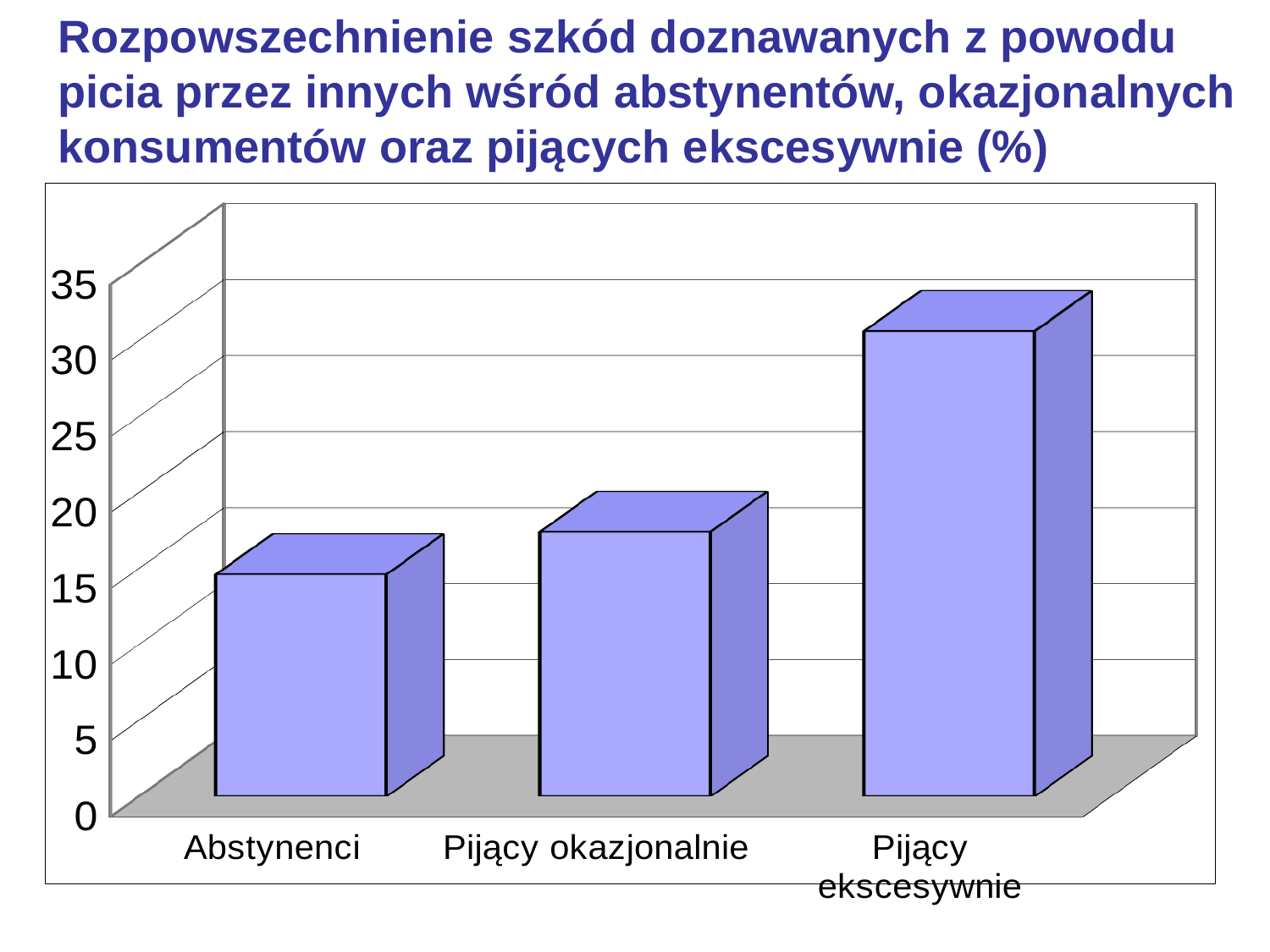

Rozpowszechnienie szkód doznawanych z powodu picia przez innych wśród abstynentów, okazjonalnych konsumentów oraz pijących ekscesywnie (%)

[unsupported chart]